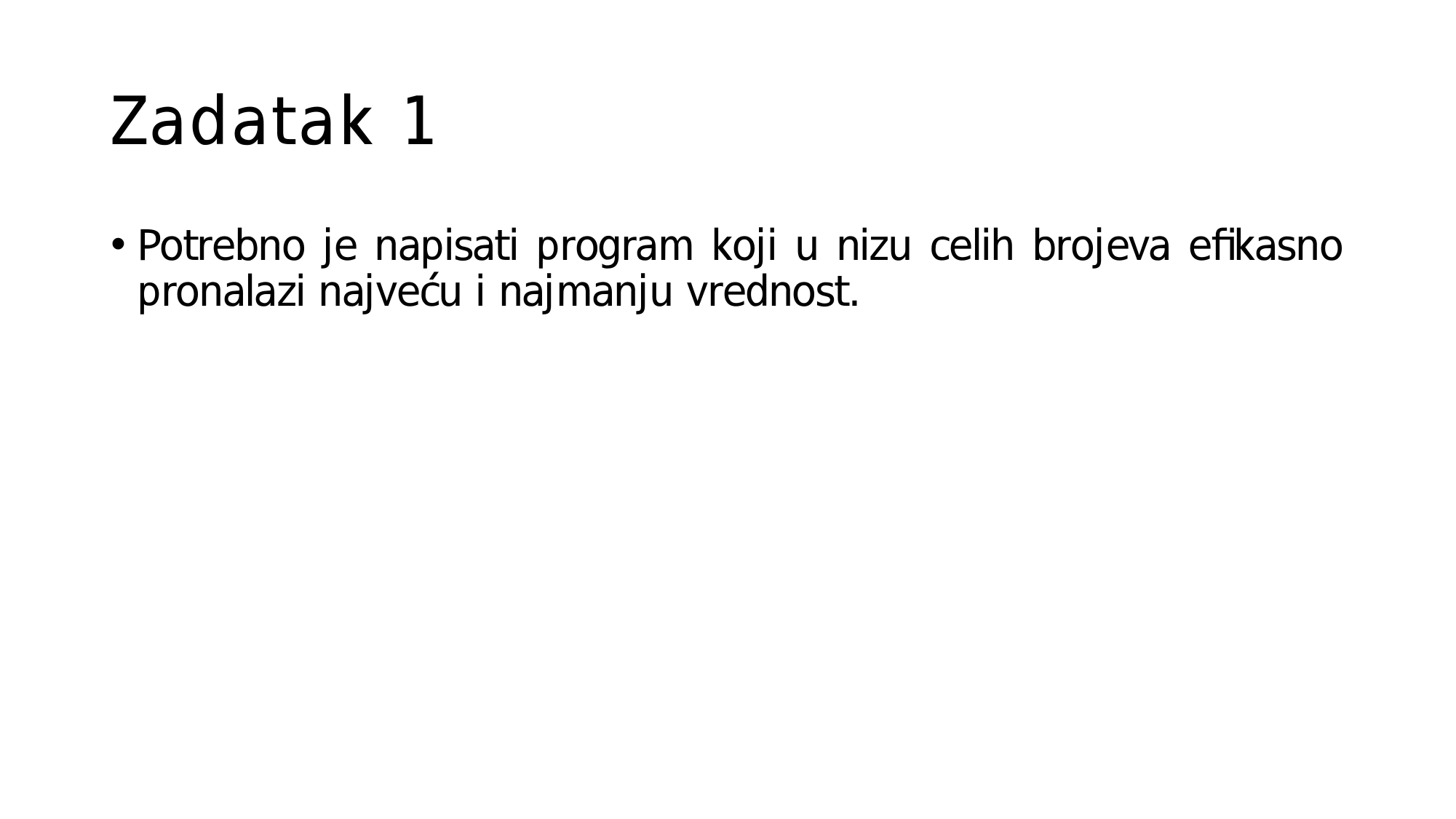

# Zadatak 1
Potrebno je napisati program koji u nizu celih brojeva efikasno pronalazi najveću i najmanju vrednost.